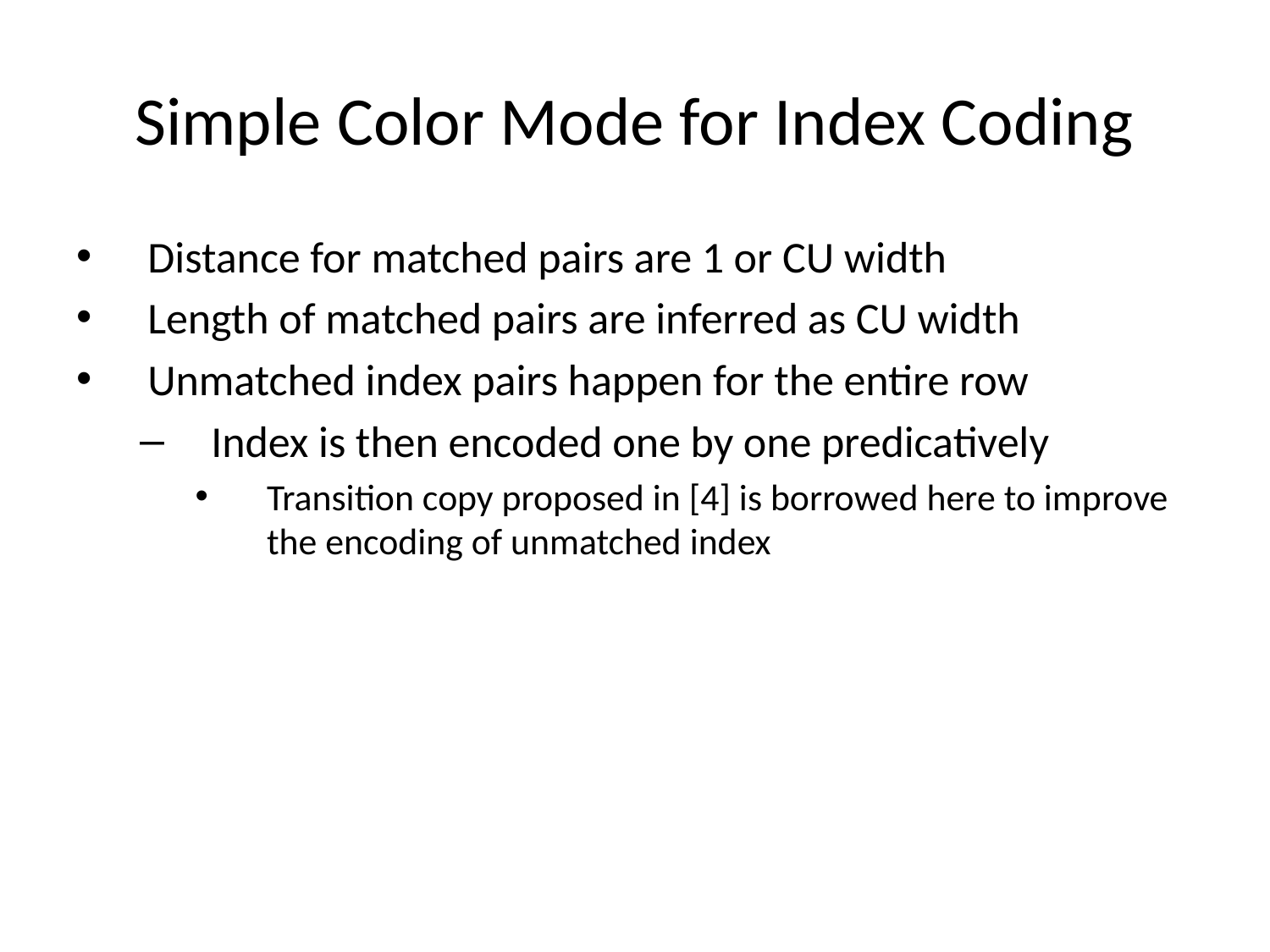

# Simple Color Mode for Index Coding
Distance for matched pairs are 1 or CU width
Length of matched pairs are inferred as CU width
Unmatched index pairs happen for the entire row
Index is then encoded one by one predicatively
Transition copy proposed in [4] is borrowed here to improve the encoding of unmatched index